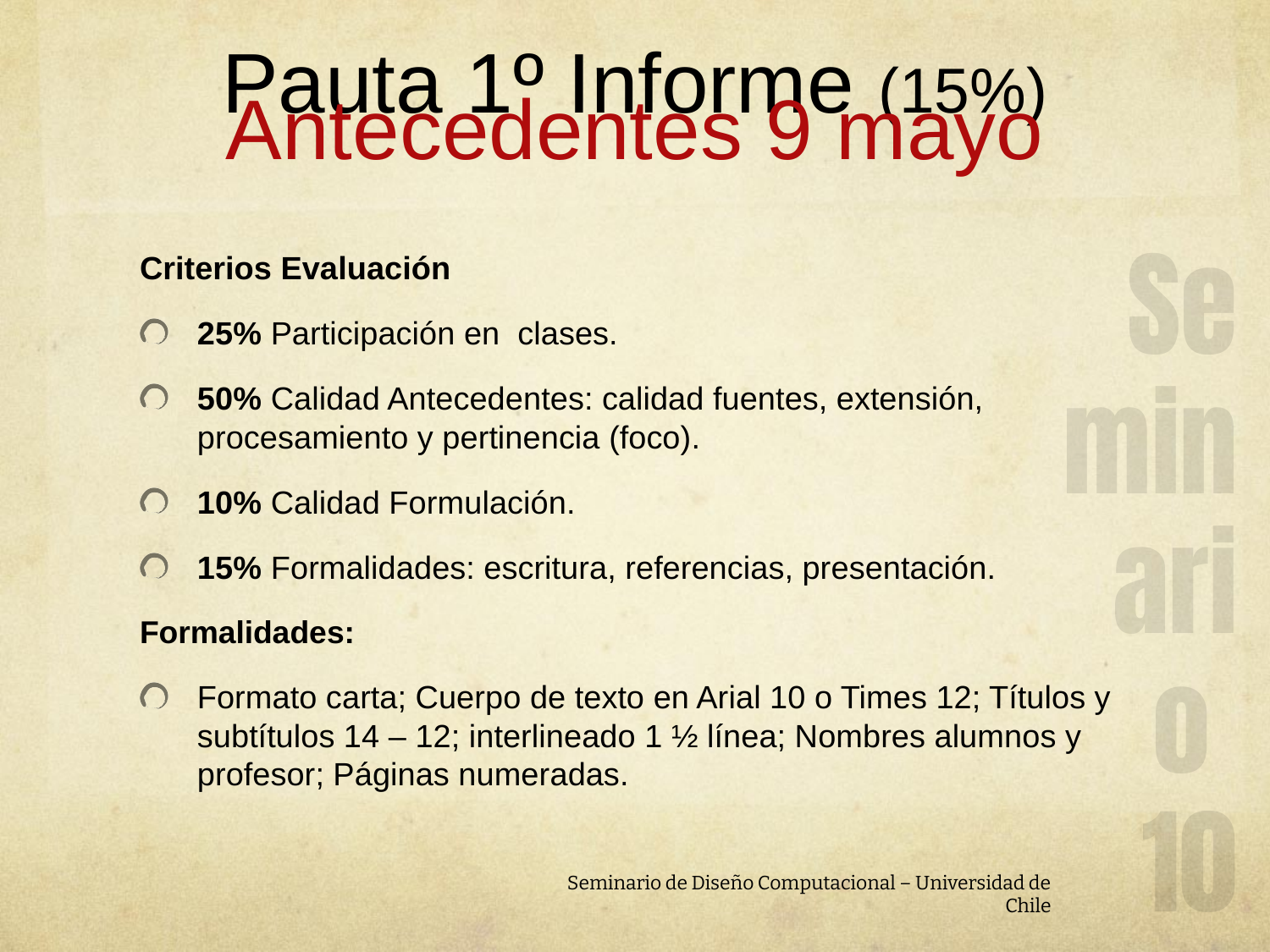

# Pauta 1º Informe (15%) Antecedentes 9 mayo
 Seminario 10
Criterios Evaluación
25% Participación en  clases.
50% Calidad Antecedentes: calidad fuentes, extensión, procesamiento y pertinencia (foco).
10% Calidad Formulación.
15% Formalidades: escritura, referencias, presentación.
Formalidades:
Formato carta; Cuerpo de texto en Arial 10 o Times 12; Títulos y subtítulos 14 – 12; interlineado 1 ½ línea; Nombres alumnos y profesor; Páginas numeradas.
Seminario de Diseño Computacional – Universidad de Chile